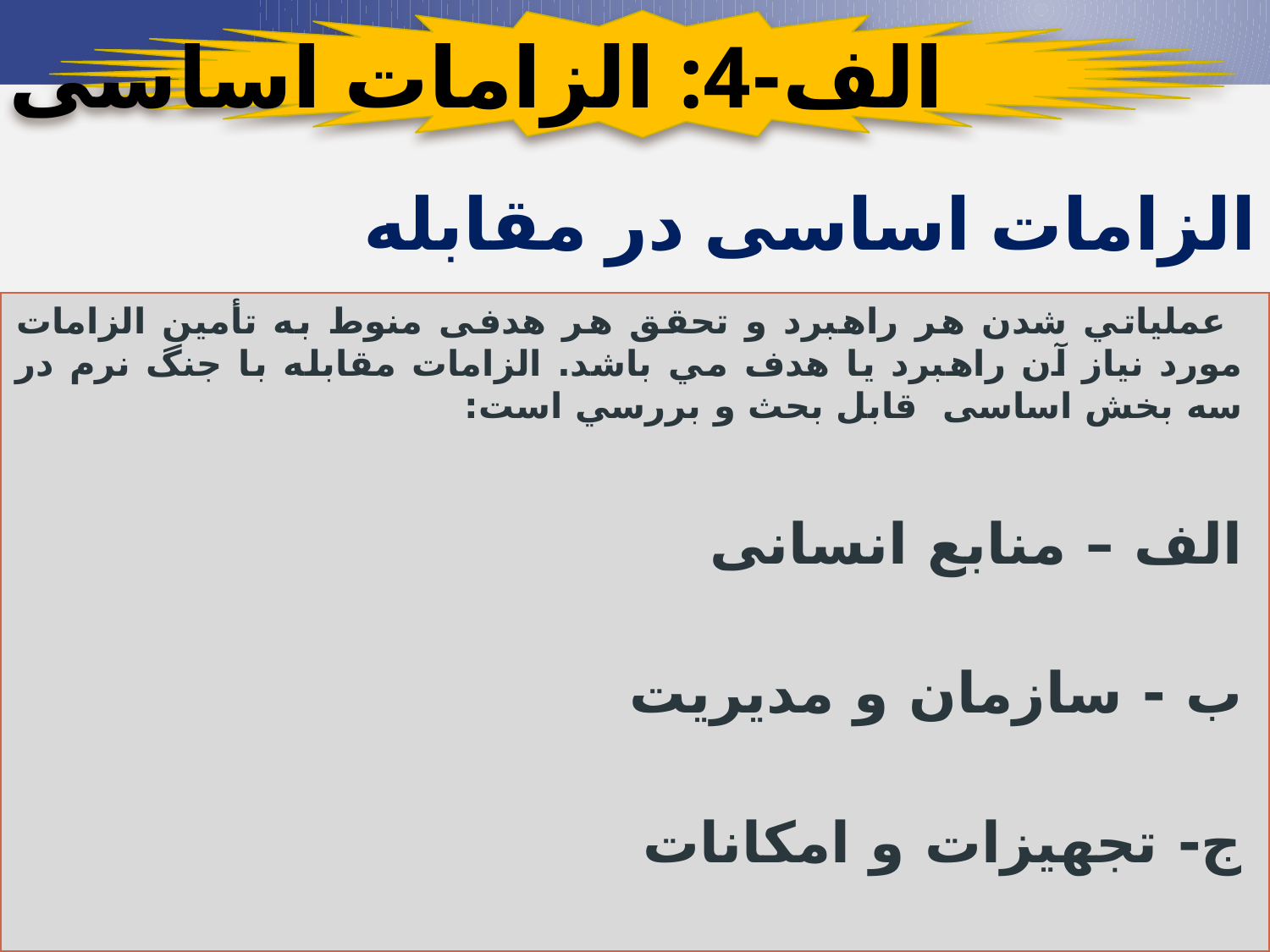

الف-4: الزامات اساسی

الزامات اساسی در مقابله
 عملياتي شدن هر راهبرد و تحقق هر هدفی منوط به تأ‌مين الزامات مورد نياز آن راهبرد يا هدف مي باشد. الزامات مقابله با جنگ نرم در سه بخش اساسی  قابل بحث و بررسي است:

الف – منابع انسانی

ب - سازمان و مدیریت

ج- تجهیزات و امکانات